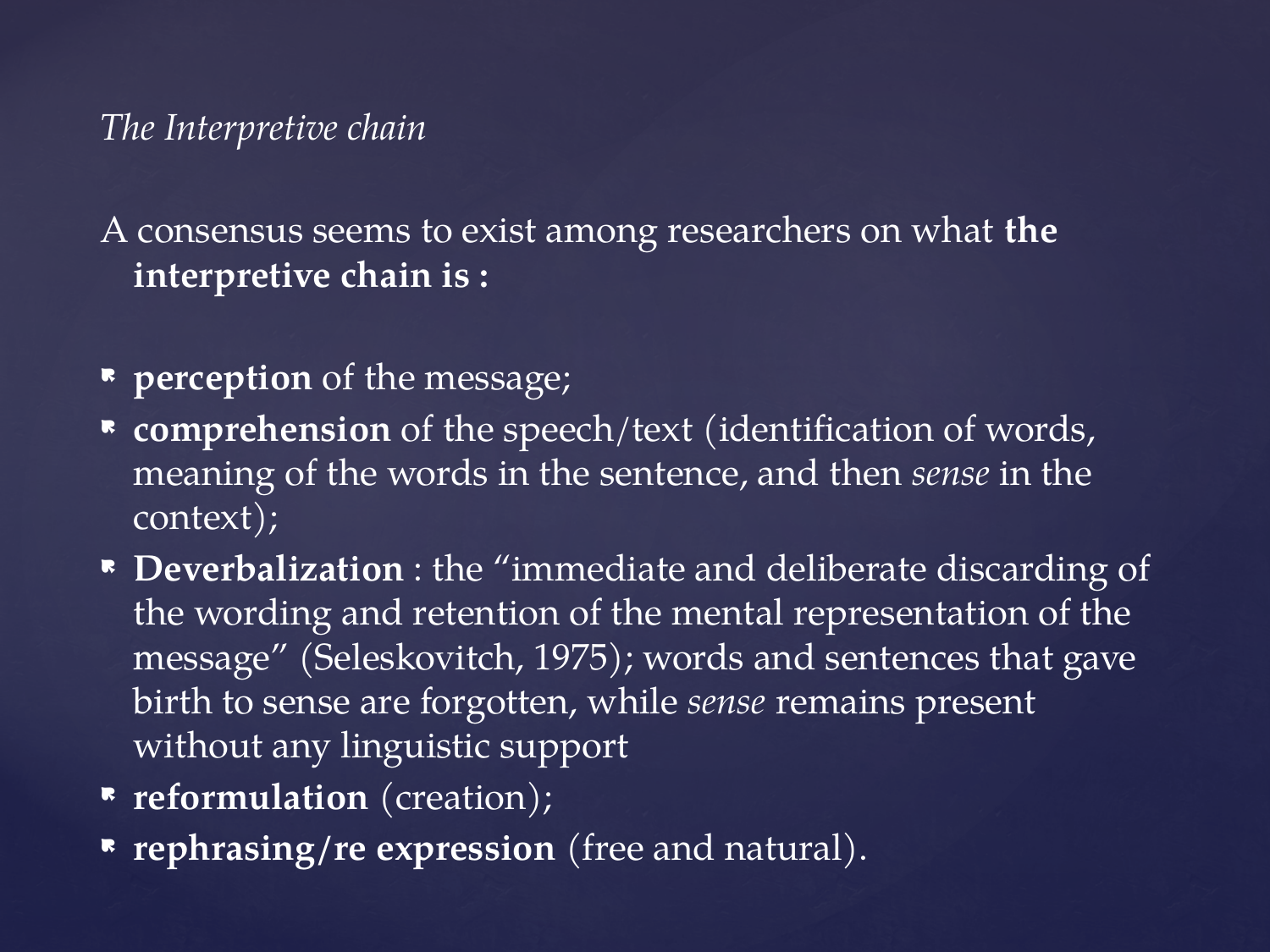

The Interpretive chain

A consensus seems to exist among researchers on what the interpretive chain is :

perception of the message;
comprehension of the speech/text (identification of words, meaning of the words in the sentence, and then sense in the context);
Deverbalization : the “immediate and deliberate discarding of the wording and retention of the mental representation of the message” (Seleskovitch, 1975); words and sentences that gave birth to sense are forgotten, while sense remains present without any linguistic support
reformulation (creation);
rephrasing/re expression (free and natural).
#